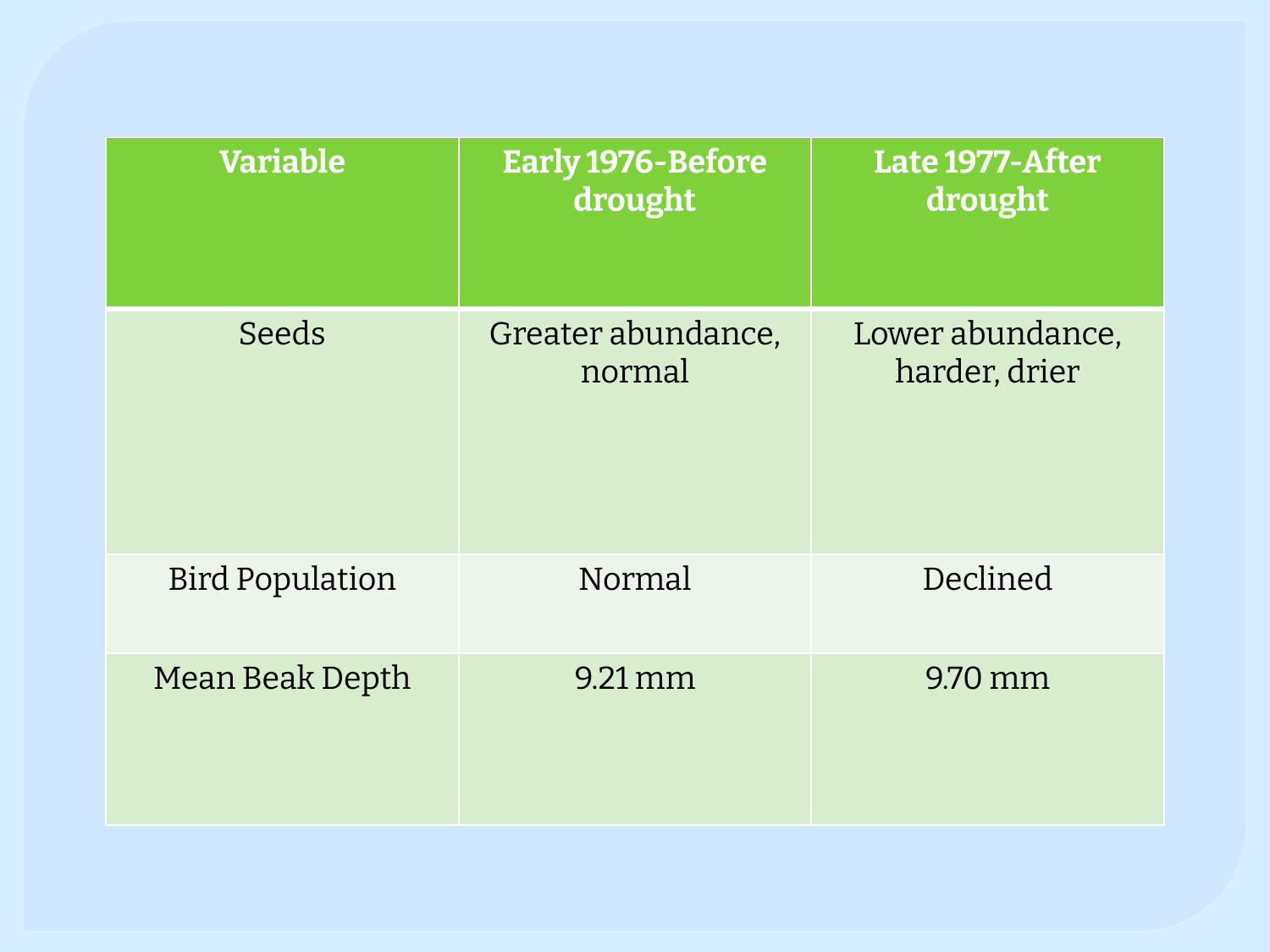

| Variable | Early 1976-Before drought | Late 1977-After drought |
| --- | --- | --- |
| Seeds | Greater abundance, normal | Lower abundance, harder, drier |
| Bird Population | Normal | Declined |
| Mean Beak Depth | 9.21 mm | 9.70 mm |